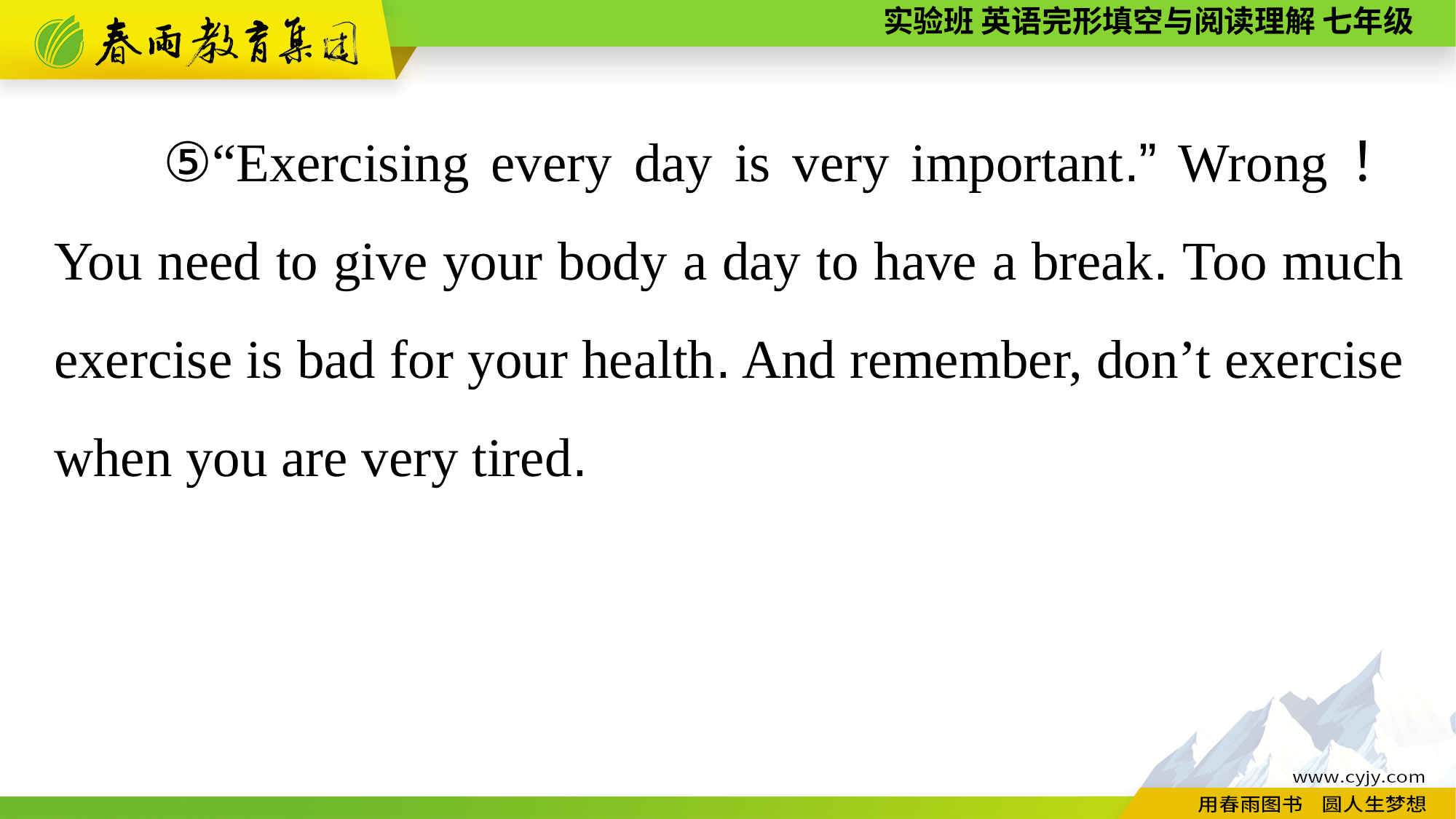

⑤“Exercising every day is very important.” Wrong！ You need to give your body a day to have a break. Too much exercise is bad for your health. And remember, don’t exercise when you are very tired.